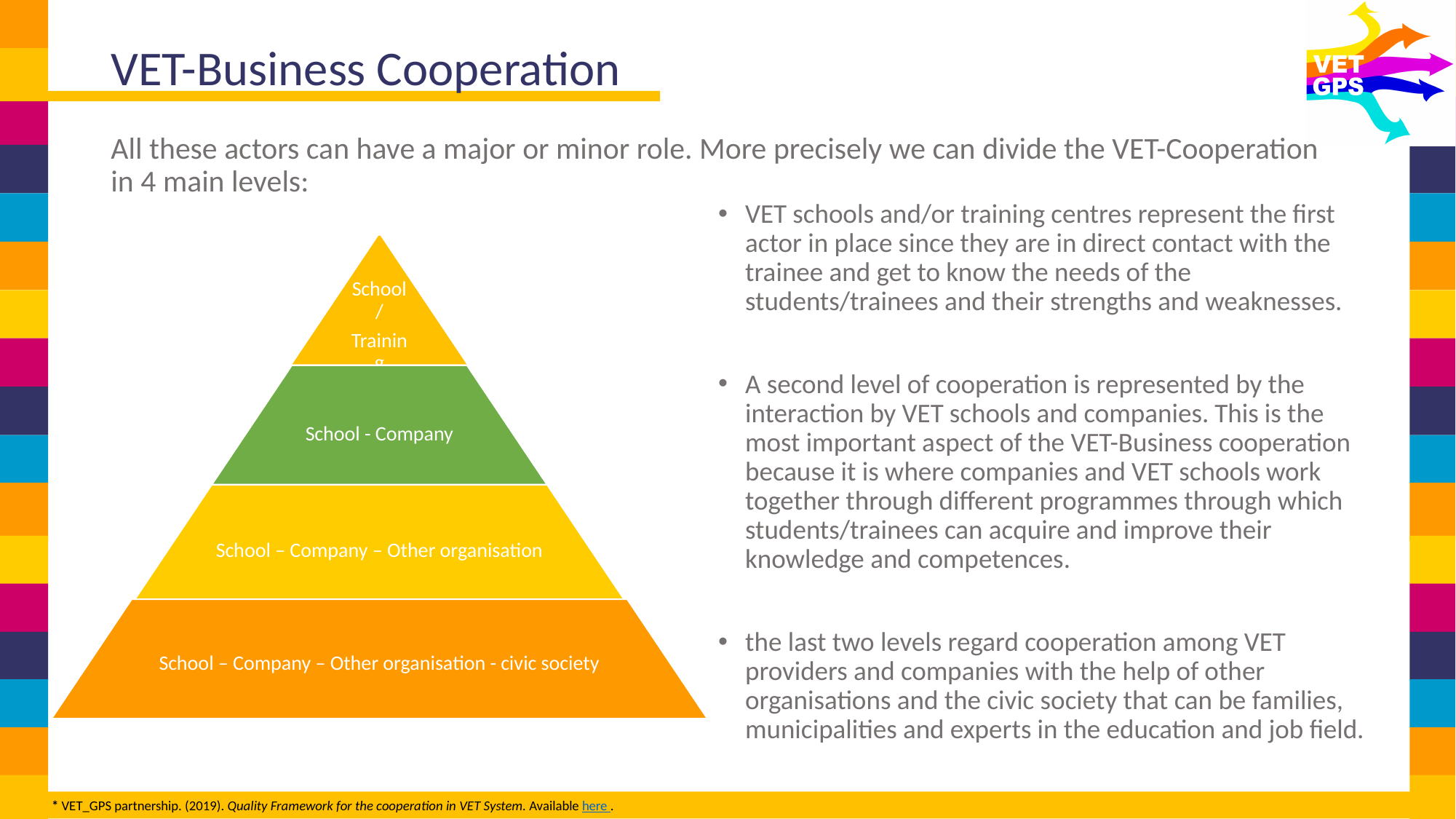

# VET-Business Cooperation
All these actors can have a major or minor role. More precisely we can divide the VET-Cooperation in 4 main levels:
VET schools and/or training centres represent the first actor in place since they are in direct contact with the trainee and get to know the needs of the students/trainees and their strengths and weaknesses.
A second level of cooperation is represented by the interaction by VET schools and companies. This is the most important aspect of the VET-Business cooperation because it is where companies and VET schools work together through different programmes through which students/trainees can acquire and improve their knowledge and competences.
the last two levels regard cooperation among VET providers and companies with the help of other organisations and the civic society that can be families, municipalities and experts in the education and job field.

School/
Training Center
School - Company
School – Company – Other organisation
School – Company – Other organisation - civic society
* VET_GPS partnership. (2019). Quality Framework for the cooperation in VET System. Available here .